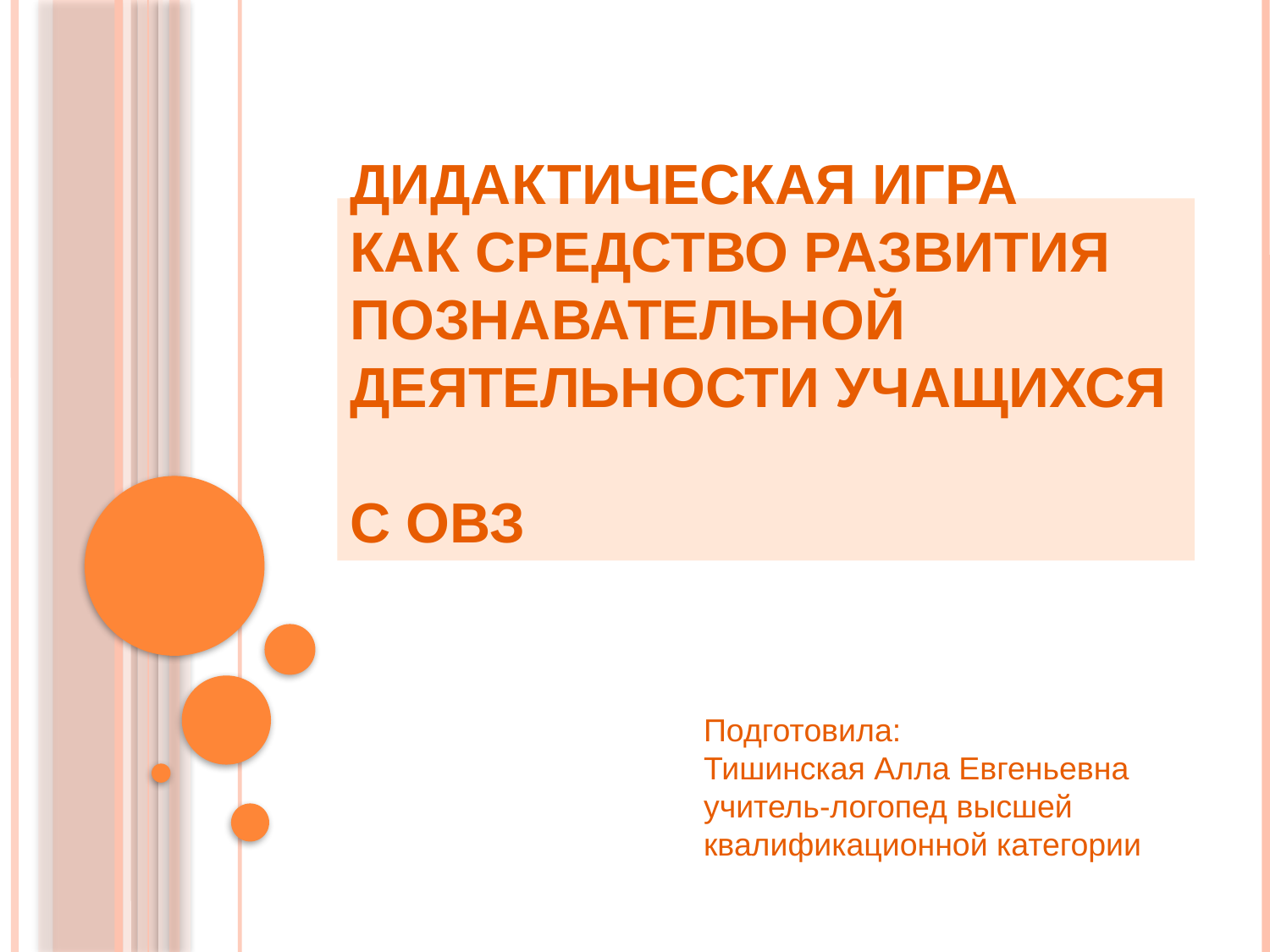

# Дидактическая игра как средство развития познавательной деятельности учащихся с ОВЗ
Подготовила:
Тишинская Алла Евгеньевна
учитель-логопед высшей
квалификационной категории